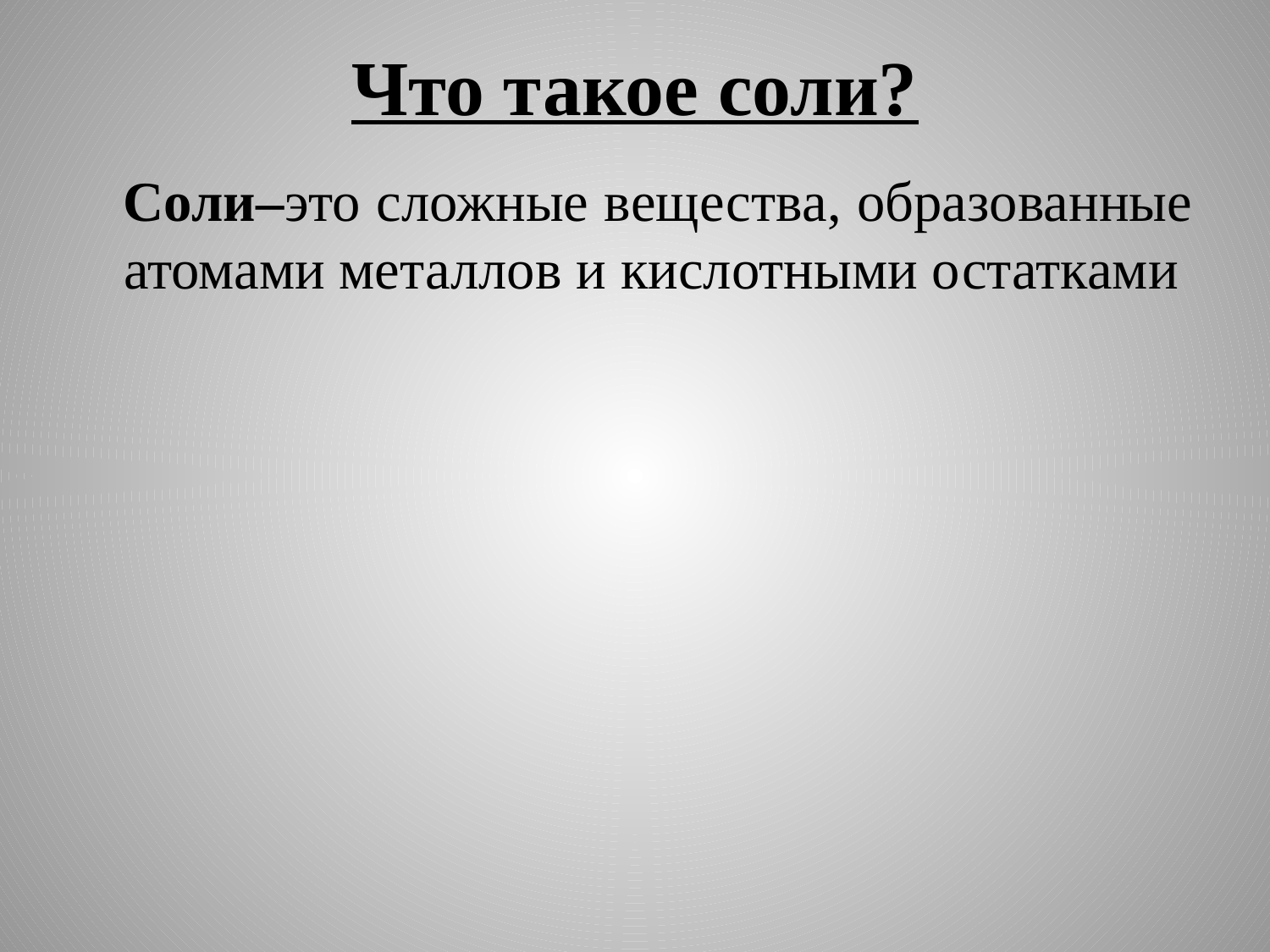

# Что такое соли?
   Соли–это сложные вещества, образованные атомами металлов и кислотными остатками